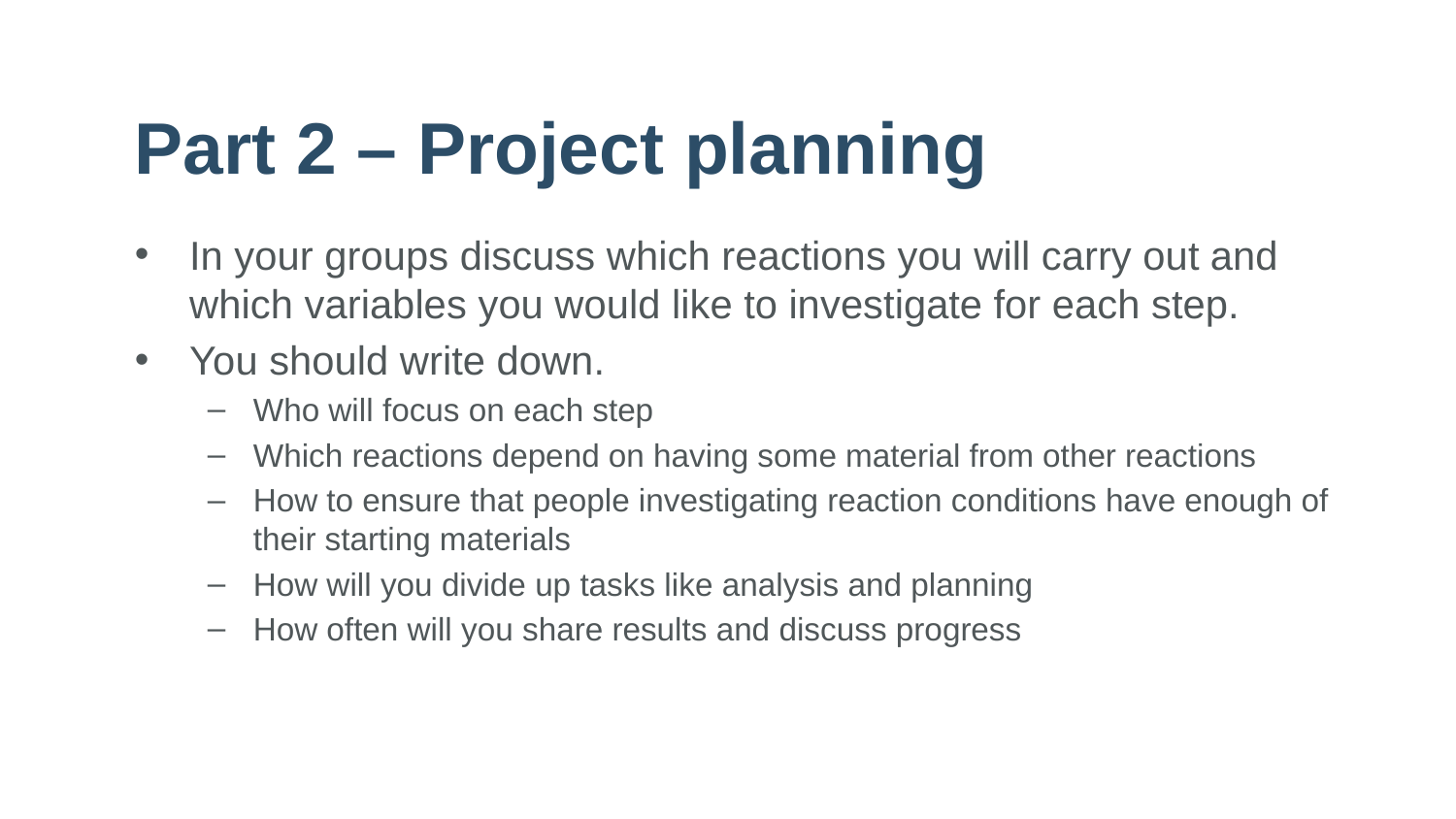

# Part 2 – Project planning
In your groups discuss which reactions you will carry out and which variables you would like to investigate for each step.
You should write down.
Who will focus on each step
Which reactions depend on having some material from other reactions
How to ensure that people investigating reaction conditions have enough of their starting materials
How will you divide up tasks like analysis and planning
How often will you share results and discuss progress